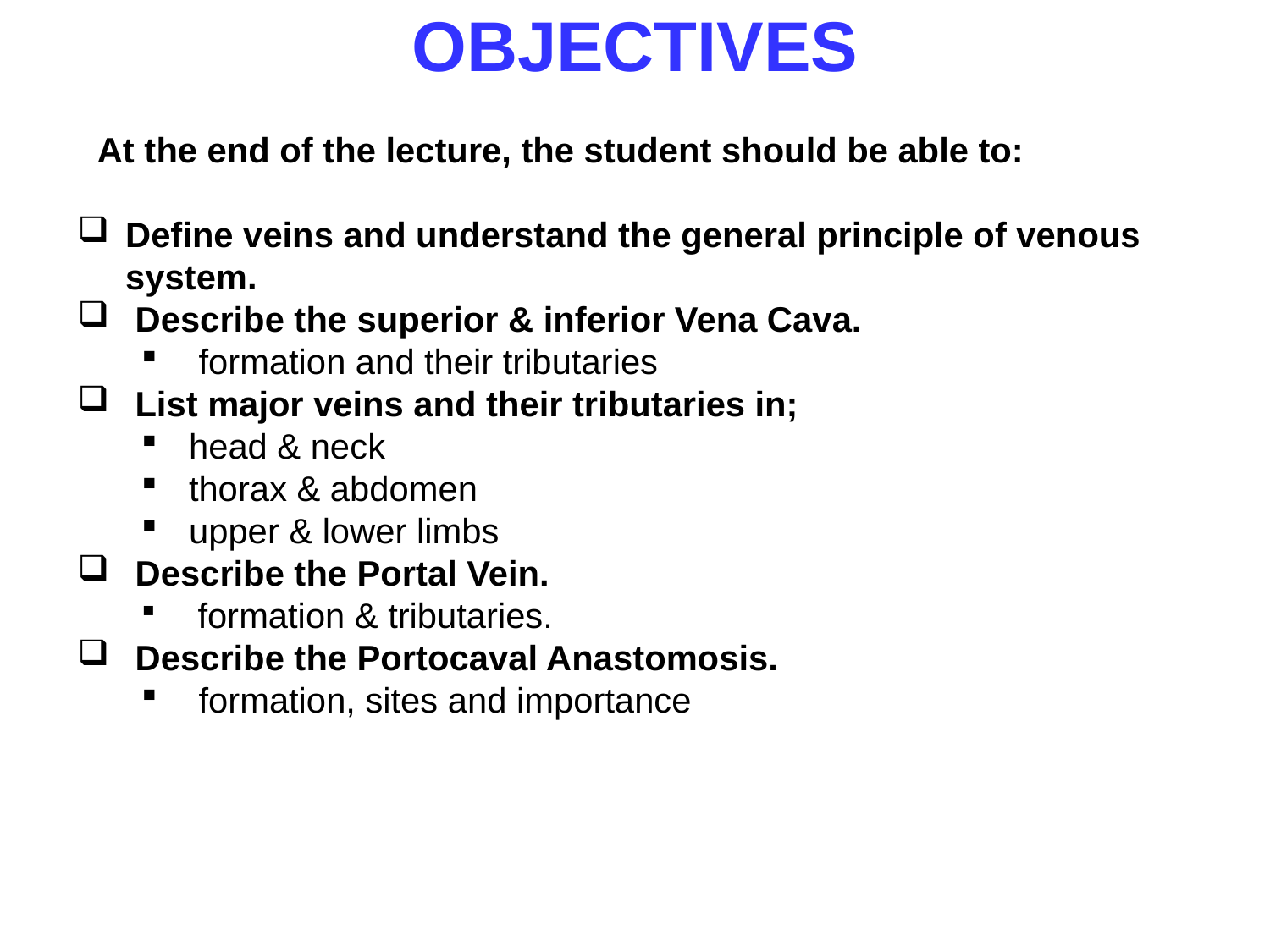

# OBJECTIVES
  At the end of the lecture, the student should be able to:

Define veins and understand the general principle of venous system.
 Describe the superior & inferior Vena Cava.
 formation and their tributaries
 List major veins and their tributaries in;
head & neck
thorax & abdomen
upper & lower limbs
 Describe the Portal Vein.
 formation & tributaries.
 Describe the Portocaval Anastomosis.
 formation, sites and importance